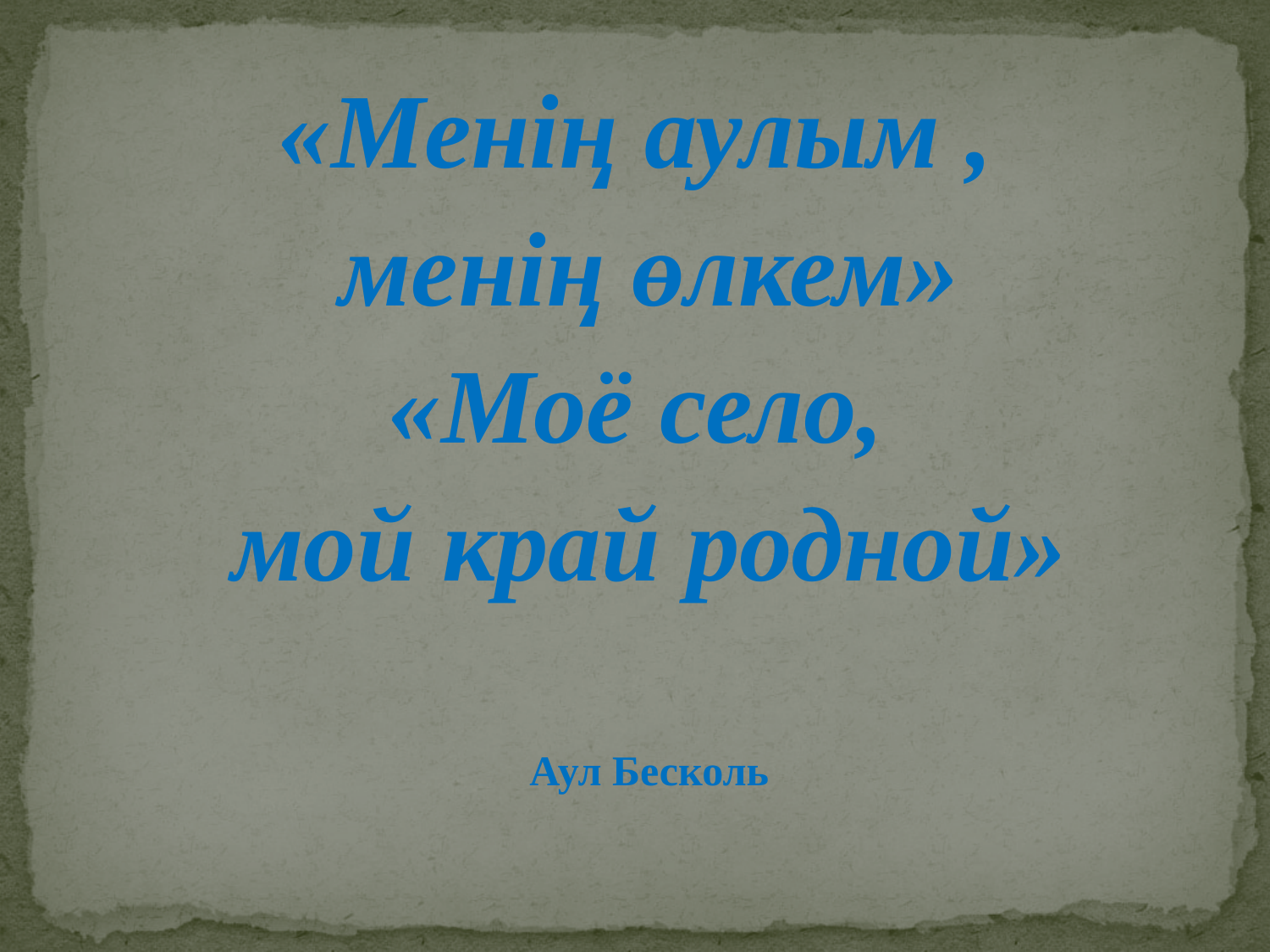

«Менің аулым ,
менің өлкем»
«Моё село,
мой край родной»

Аул Бесколь